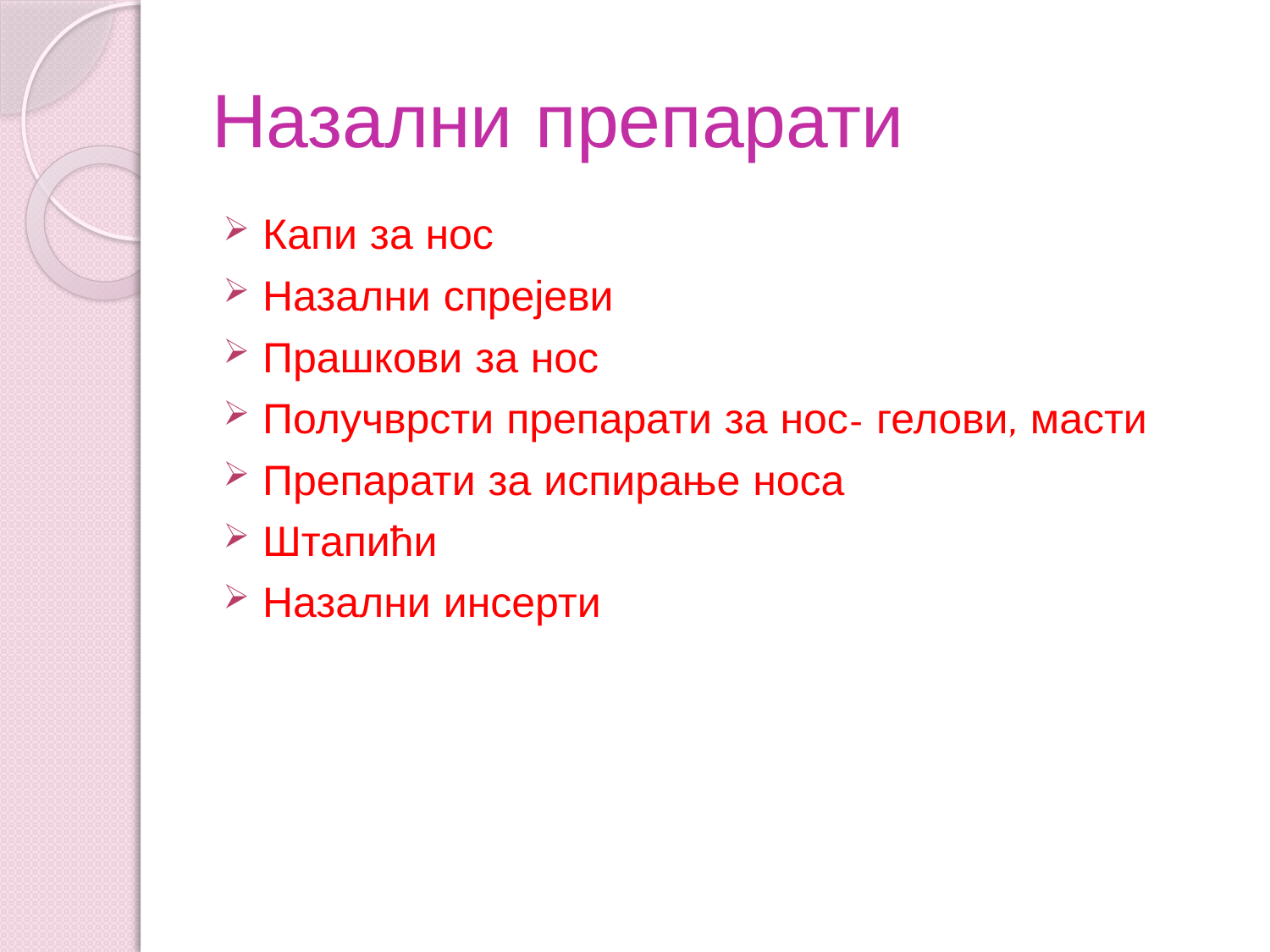

# Назални препарати
Капи за нос
Назални спрејеви
Прашкови за нос
Получврсти препарати за нос- гелови, масти
Препарати за испирање носа
Штапићи
Назални инсерти